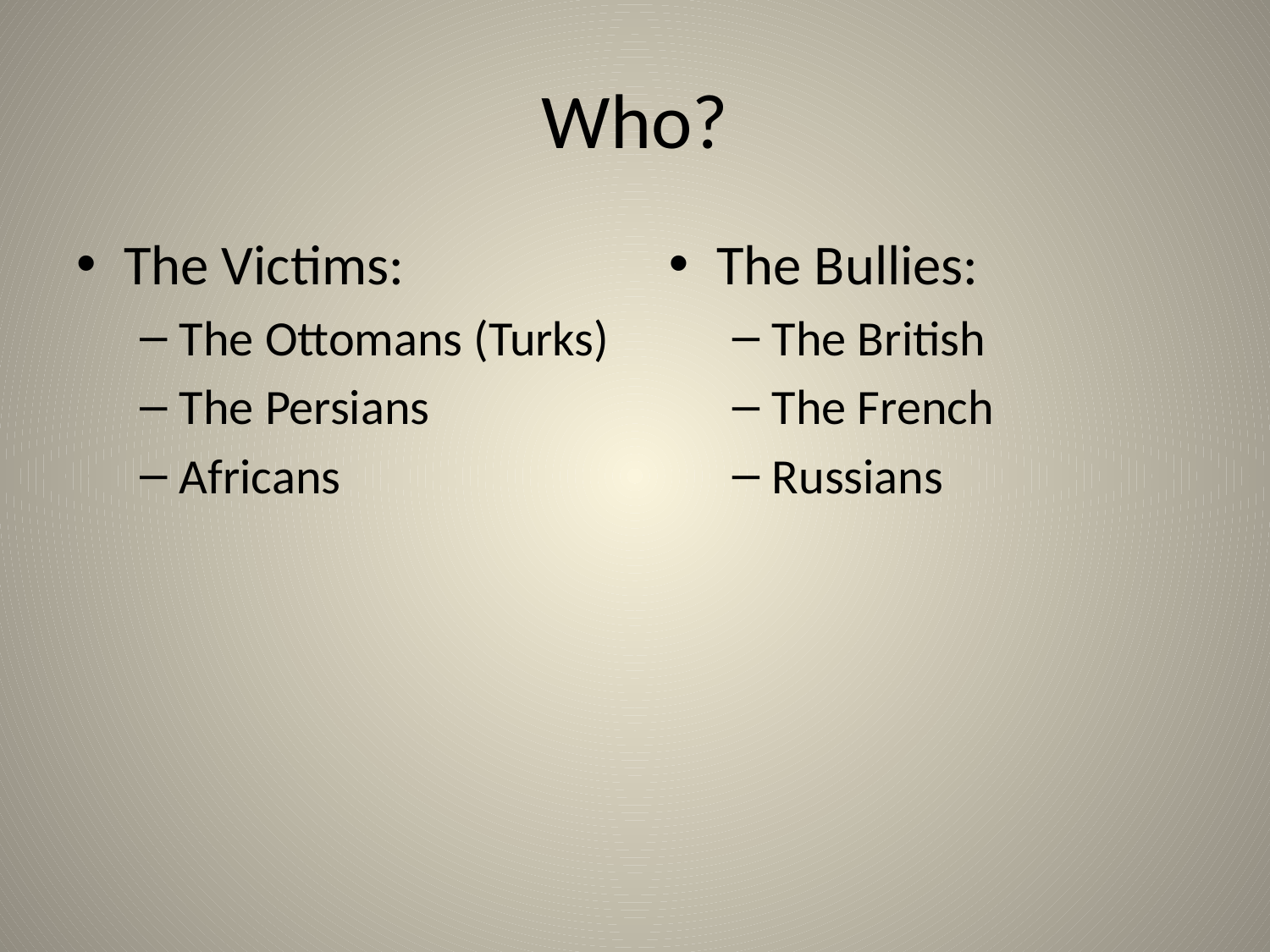

# Who?
The Victims:
The Ottomans (Turks)
The Persians
Africans
The Bullies:
The British
The French
Russians